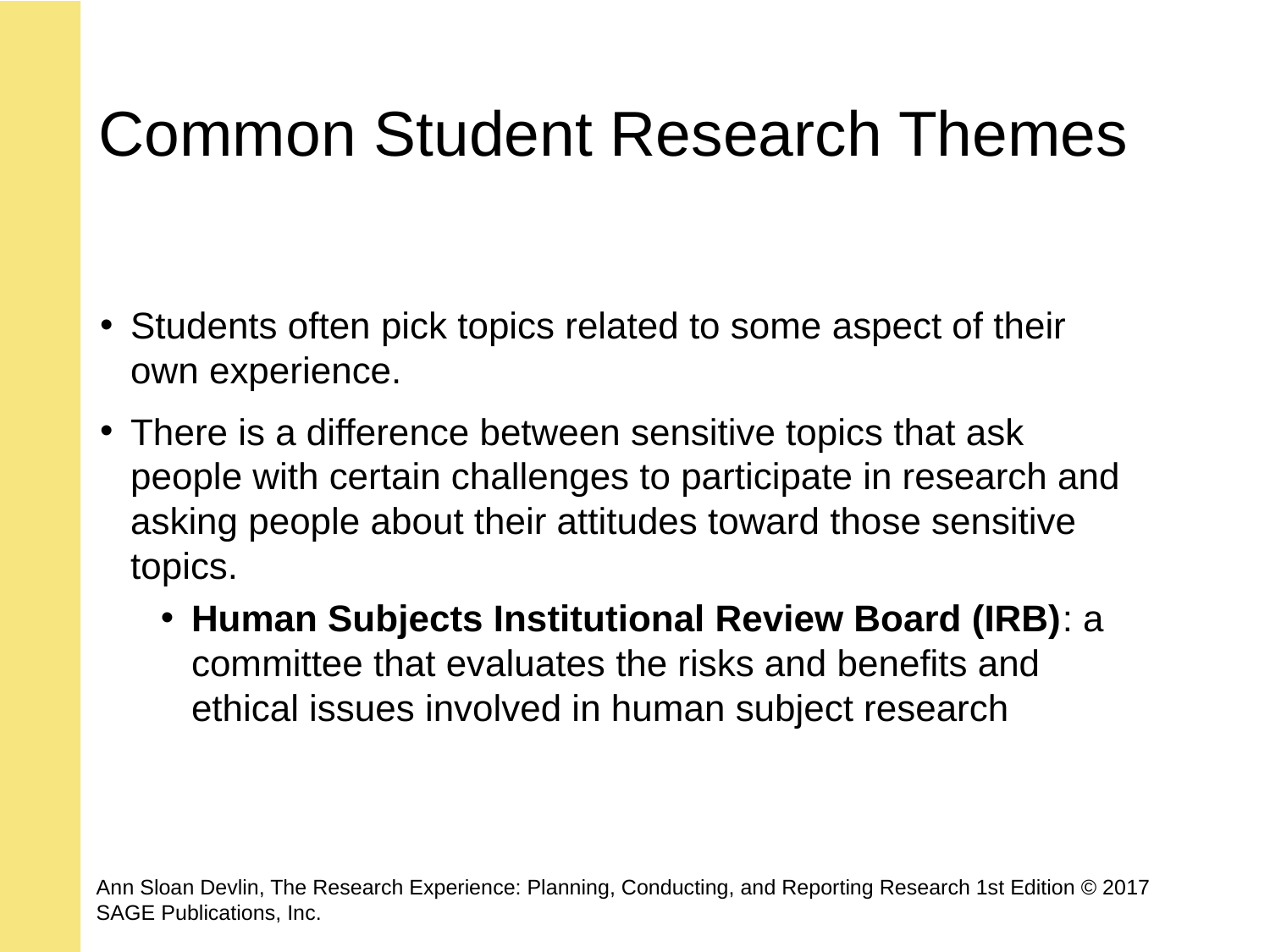

# Common Student Research Themes
Students often pick topics related to some aspect of their own experience.
There is a difference between sensitive topics that ask people with certain challenges to participate in research and asking people about their attitudes toward those sensitive topics.
Human Subjects Institutional Review Board (IRB): a committee that evaluates the risks and benefits and ethical issues involved in human subject research